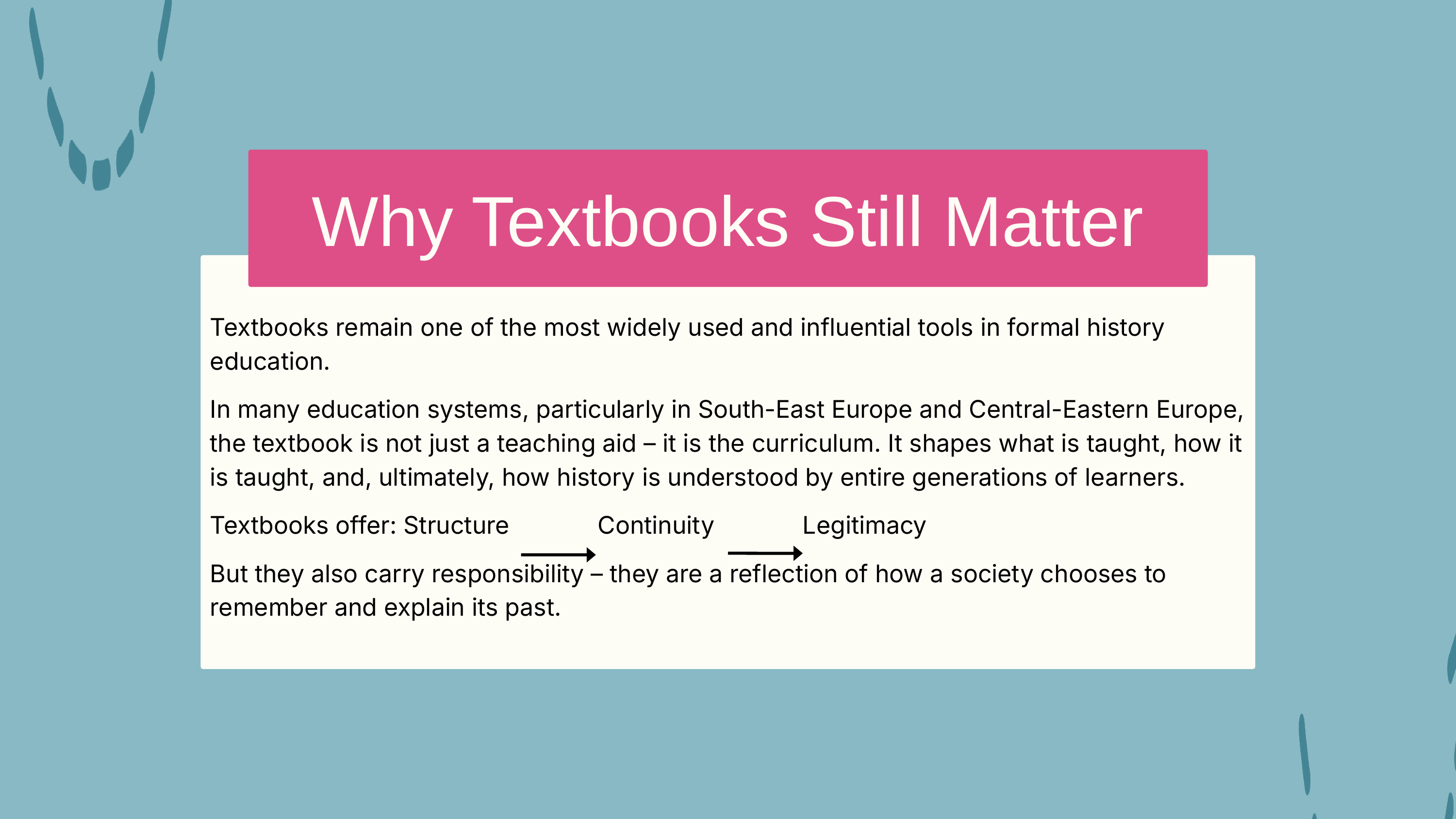

Why Textbooks Still Matter

Textbooks remain one of the most widely used and influential tools in formal history education.

In many education systems, particularly in South-East Europe and Central-Eastern Europe, the textbook is not just a teaching aid – it is the curriculum. It shapes what is taught, how it is taught, and, ultimately, how history is understood by entire generations of learners.

Textbooks offer: Structure             Continuity             Legitimacy

But they also carry responsibility – they are a reflection of how a society chooses to remember and explain its past.